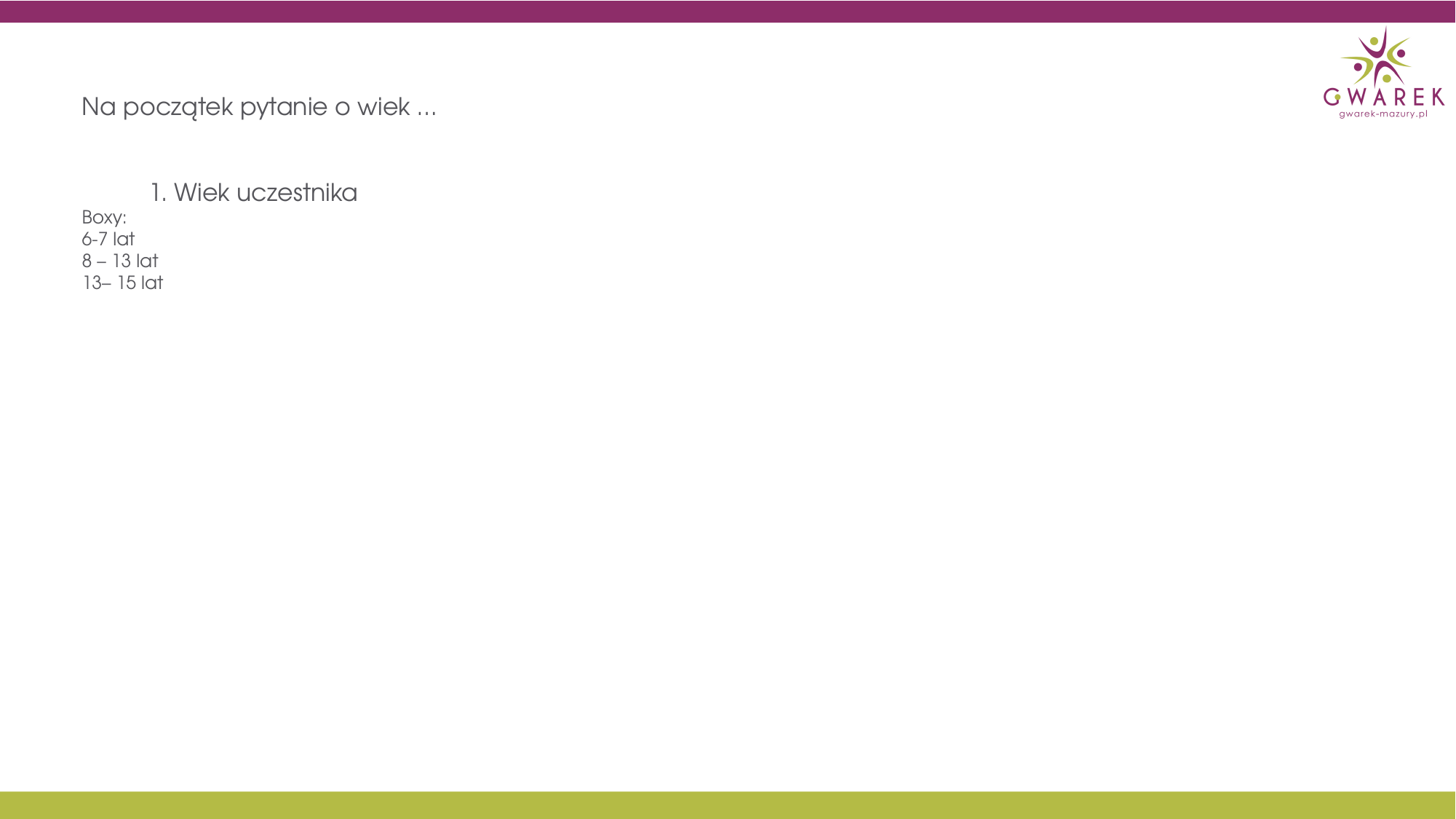

Na początek pytanie o wiek …

1. Wiek uczestnika
Boxy:
6-7 lat
8 – 13 lat
13– 15 lat